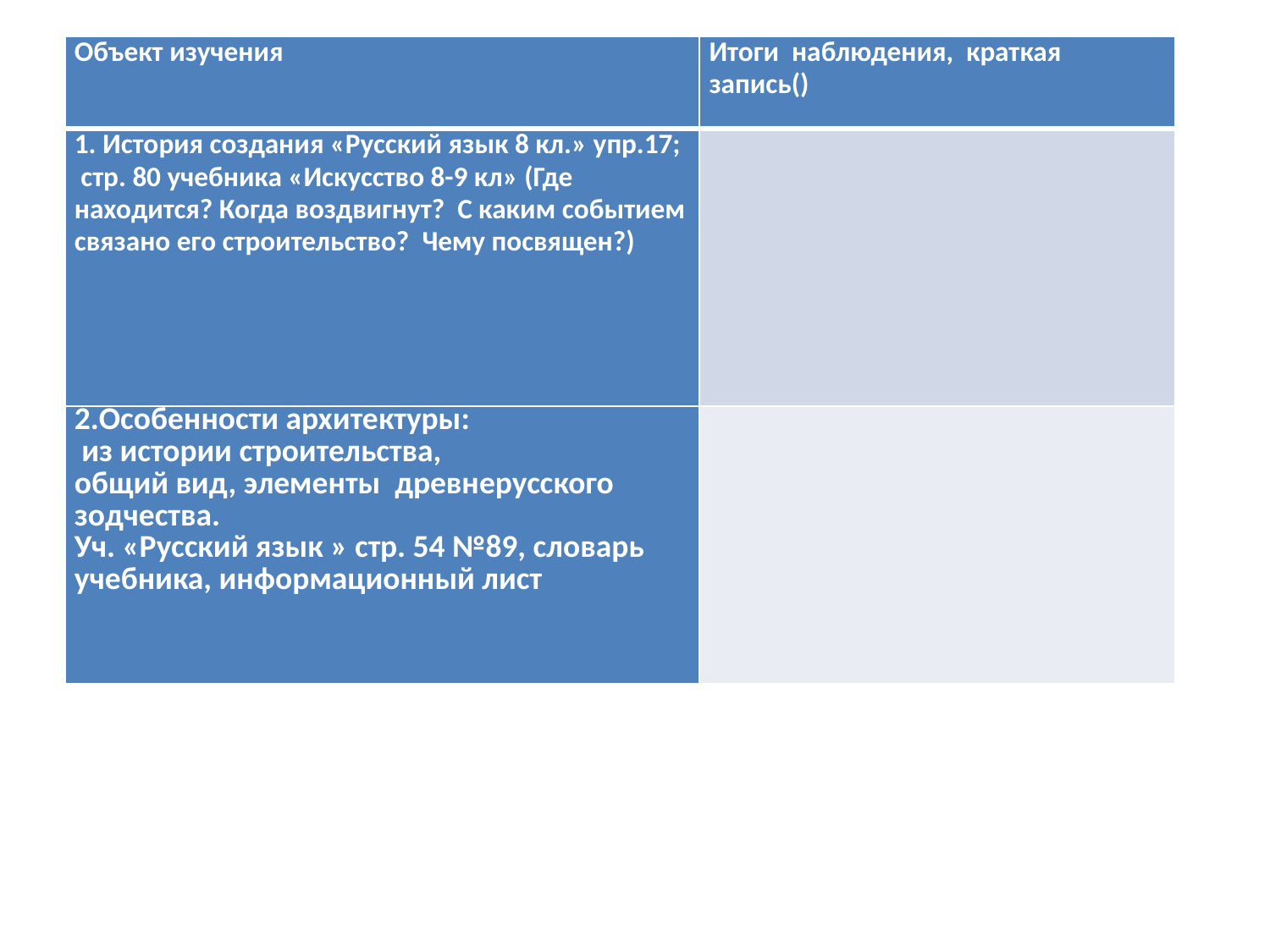

| Объект изучения | Итоги наблюдения, краткая запись() |
| --- | --- |
| 1. История создания «Русский язык 8 кл.» упр.17; стр. 80 учебника «Искусство 8-9 кл» (Где находится? Когда воздвигнут? С каким событием связано его строительство? Чему посвящен?) |  |
| 2.Особенности архитектуры: из истории строительства, общий вид, элементы древнерусского зодчества. Уч. «Русский язык » стр. 54 №89, словарь учебника, информационный лист |  |